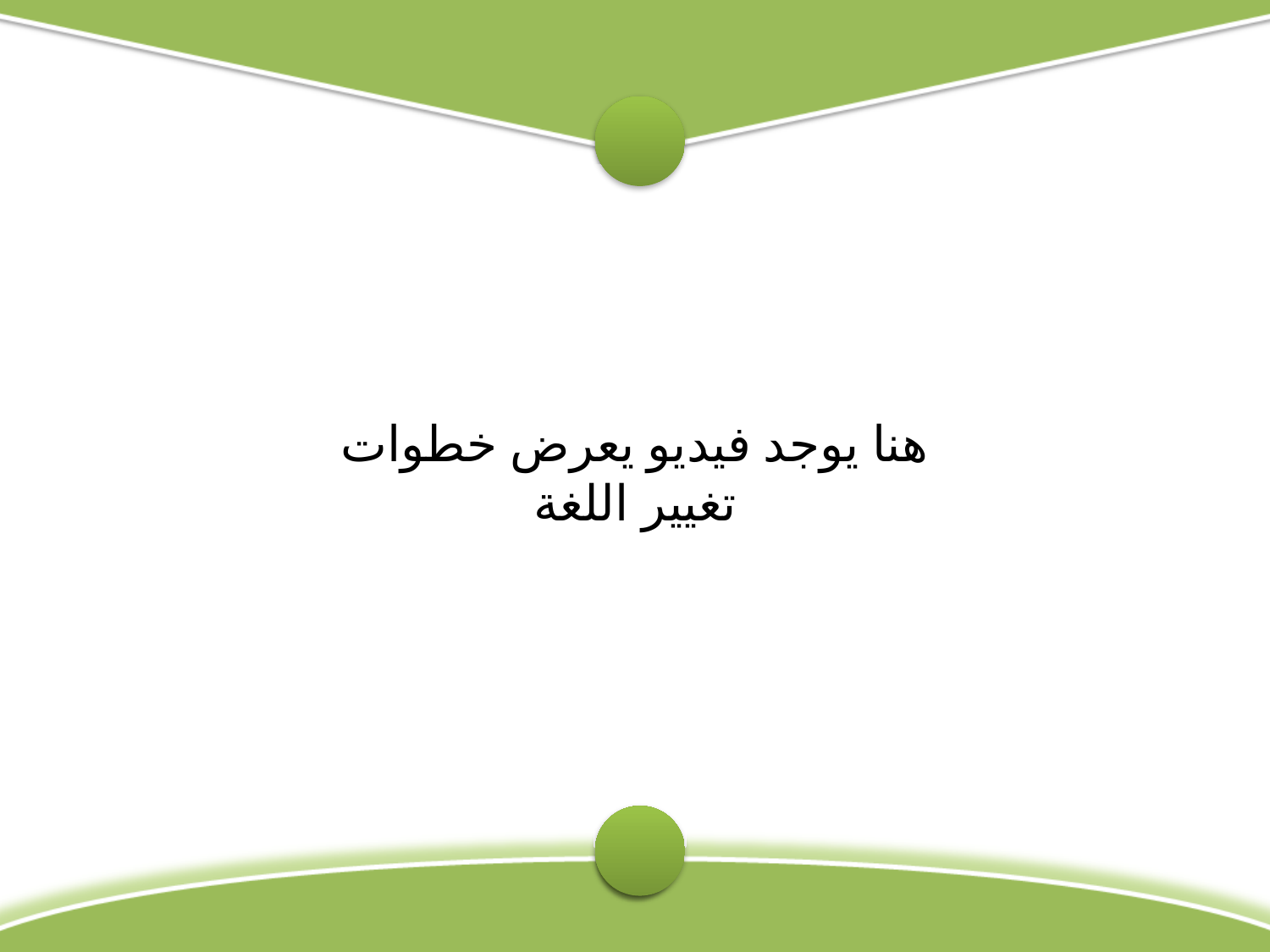

هنا يوجد فيديو يعرض خطوات تغيير اللغة